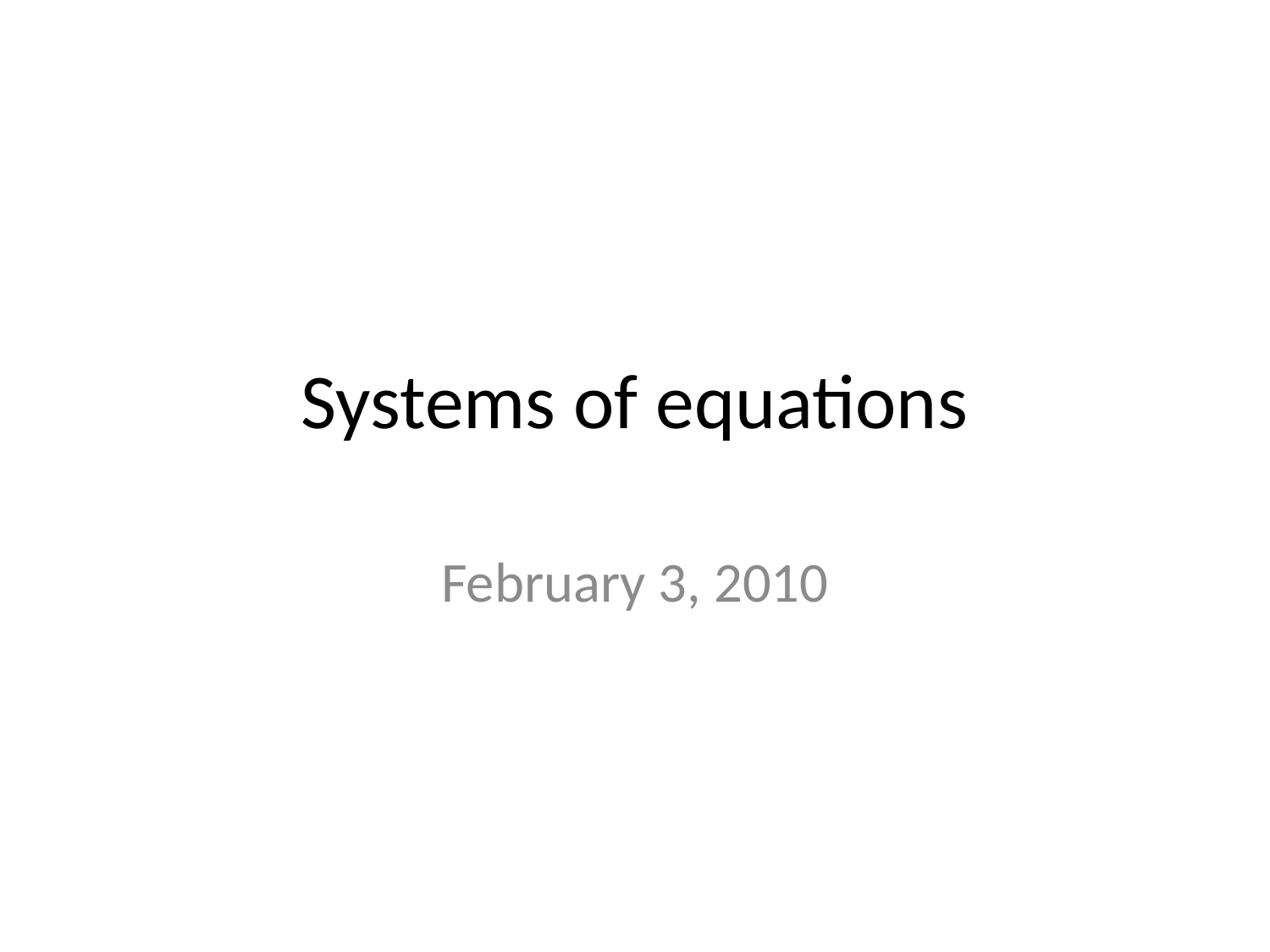

# Systems of equations
February 3, 2010